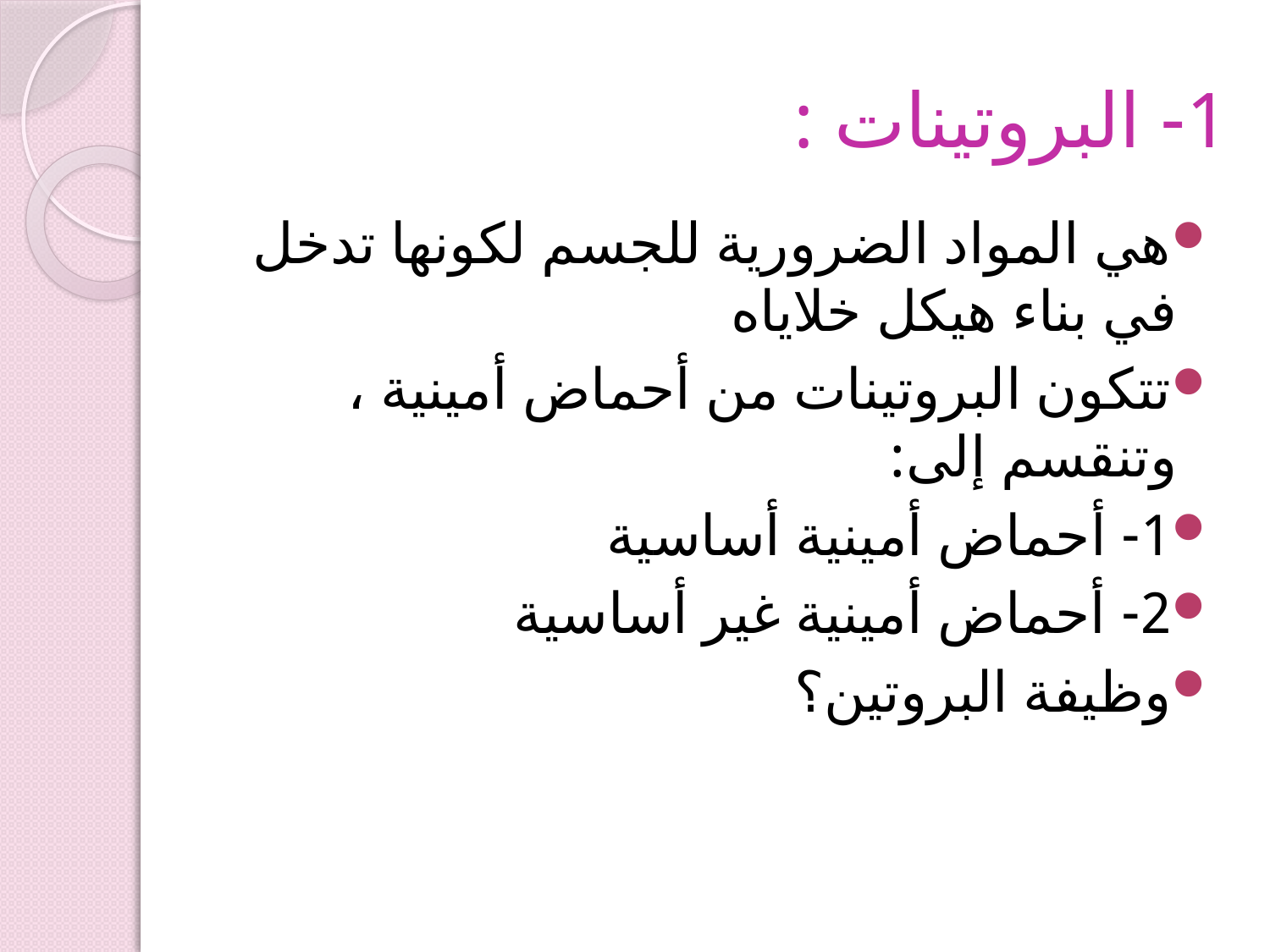

# 1- البروتينات :
هي المواد الضرورية للجسم لكونها تدخل في بناء هيكل خلاياه
تتكون البروتينات من أحماض أمينية ، وتنقسم إلى:
1- أحماض أمينية أساسية
2- أحماض أمينية غير أساسية
وظيفة البروتين؟